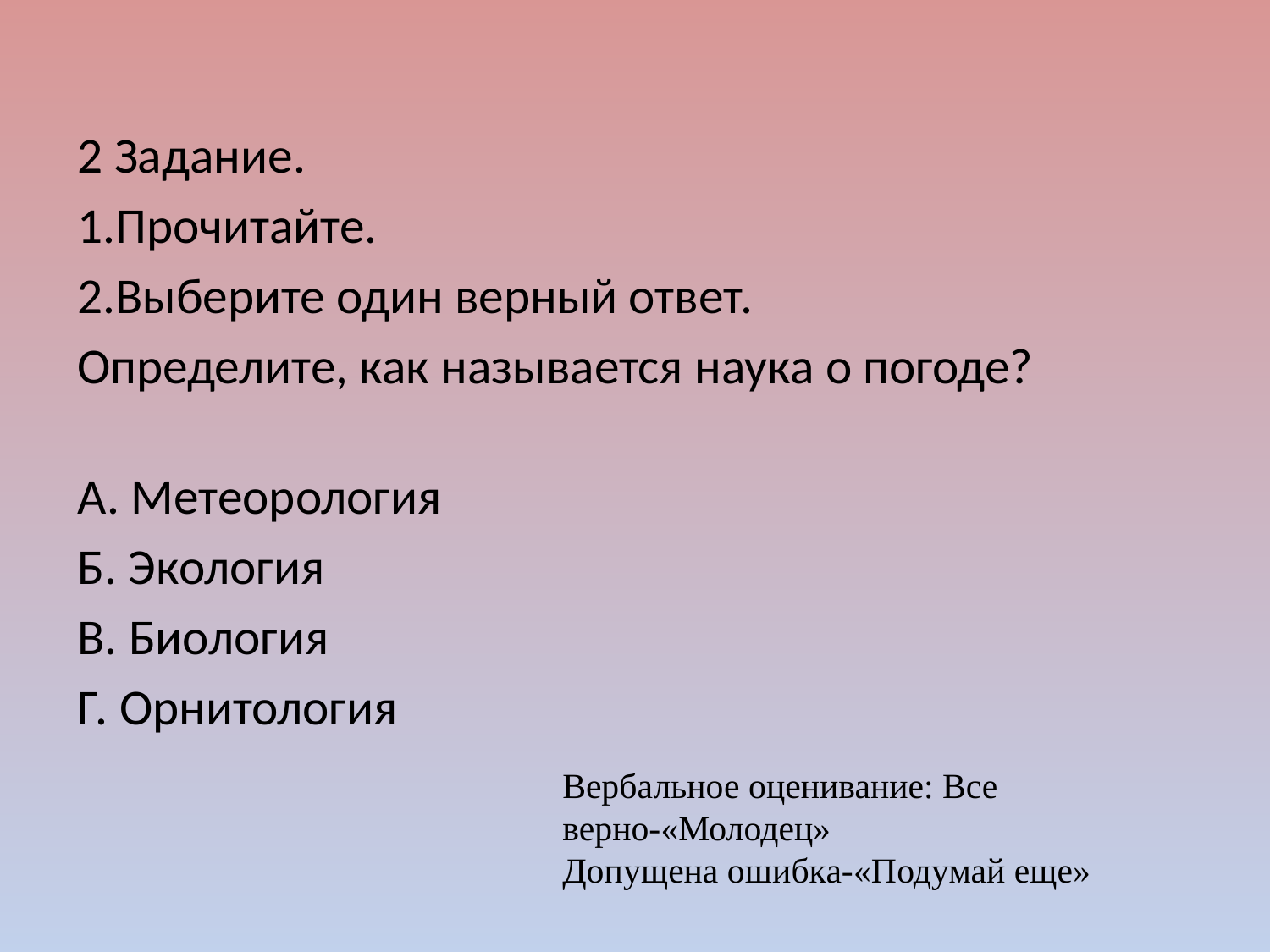

#
2 Задание.
1.Прочитайте.
2.Выберите один верный ответ.
Определите, как называется наука о погоде?
А. Метеорология
Б. Экология
В. Биология
Г. Орнитология
Вербальное оценивание: Все верно-«Молодец»
Допущена ошибка-«Подумай еще»